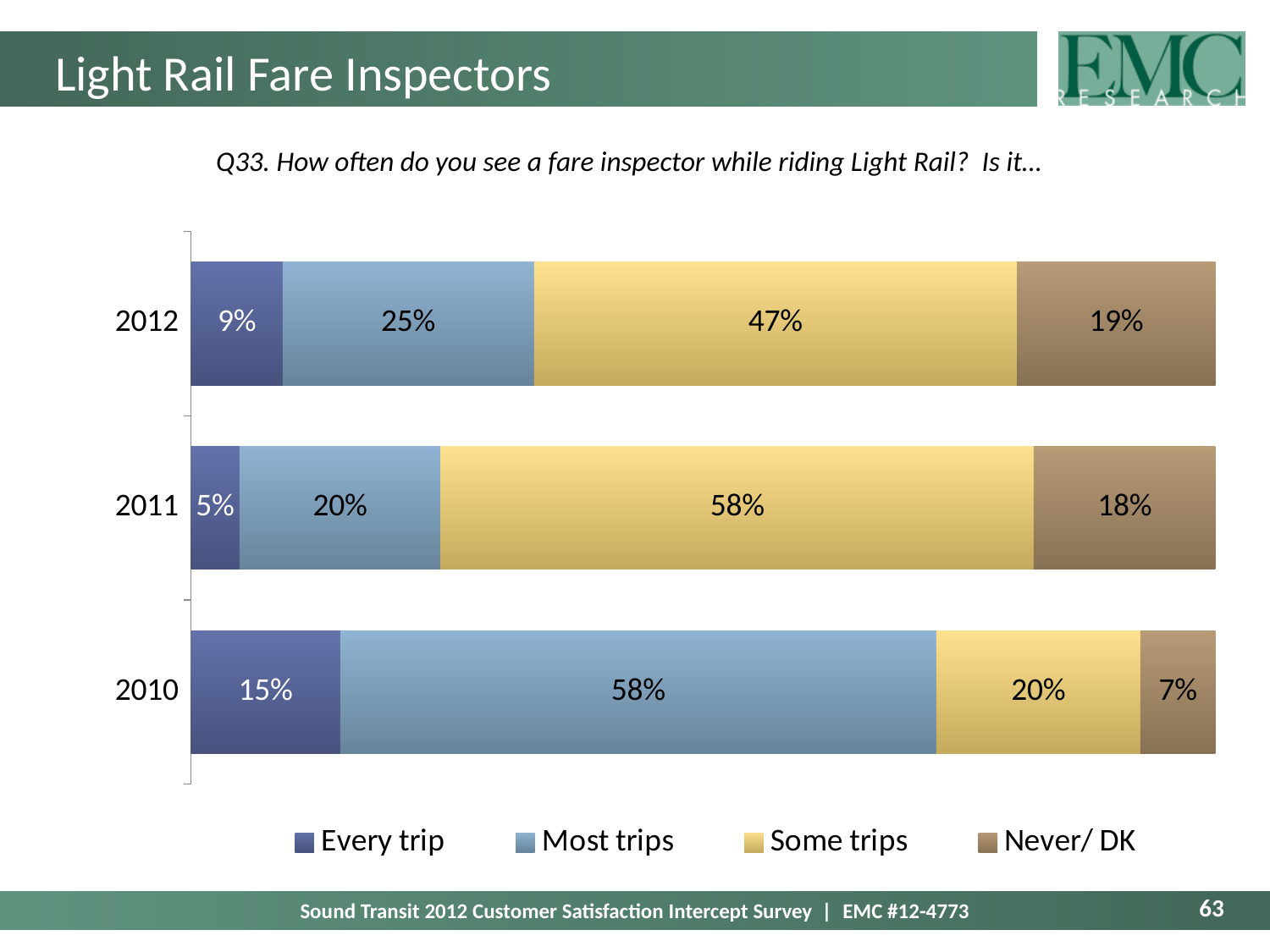

# Light Rail Fare Inspectors
Q33. How often do you see a fare inspector while riding Light Rail?  Is it…

### Chart

| Category | Every trip | Most trips | Some trips | Never/ DK |
|---|---|---|---|---|
| 2012 | 0.08957133601624638 | 0.24536681429938706 | 0.47148355897567595 | 0.19357829070869184 |
| 2011 | 0.04747206954845758 | 0.19633749703953488 | 0.5788841294600933 | 0.17730629849612495 |
| 2010 | 0.14573005352588522 | 0.5818433865760767 | 0.19914841630369667 | 0.07327784039477421 |